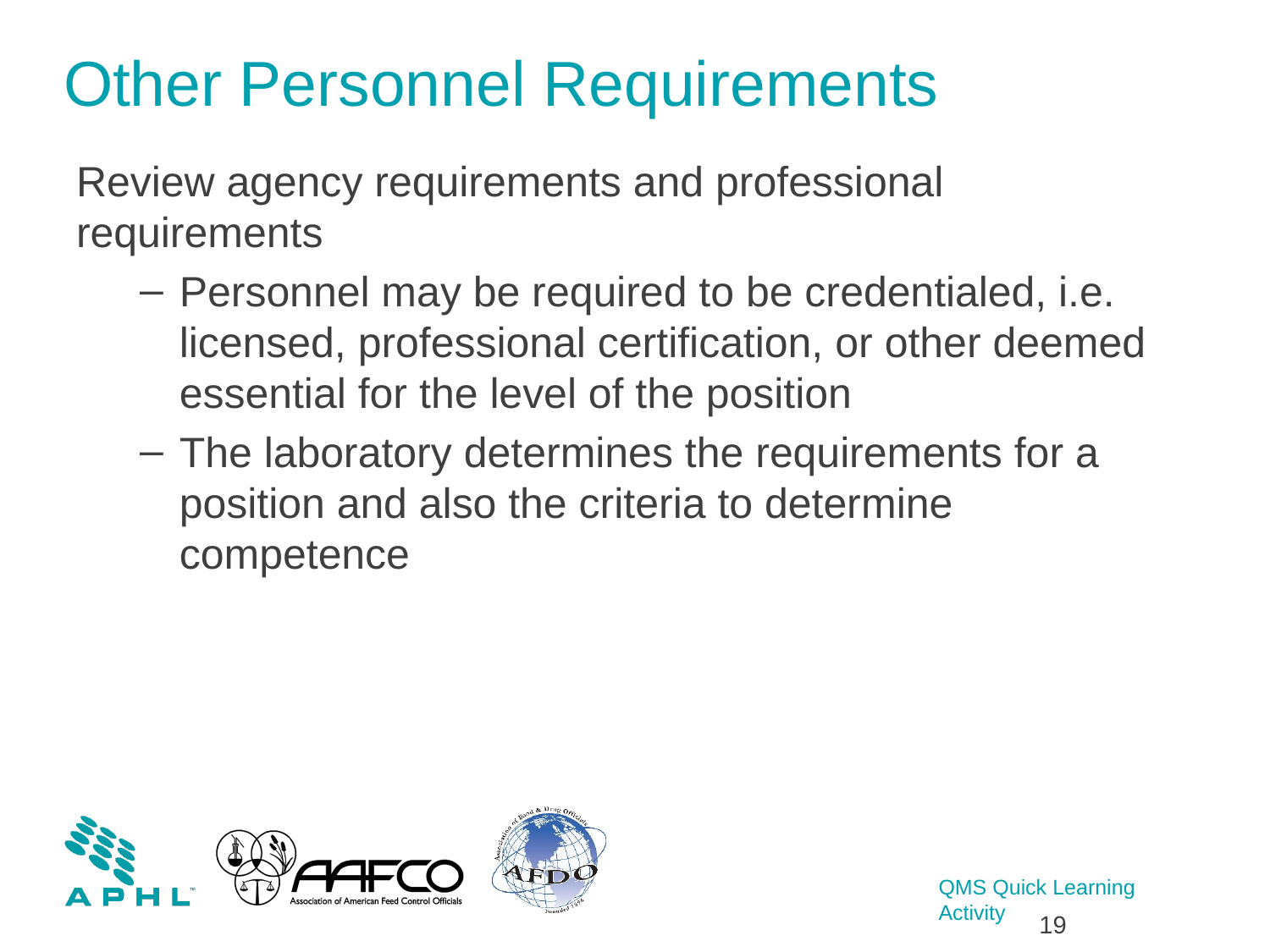

# Other Personnel Requirements
Review agency requirements and professional requirements
Personnel may be required to be credentialed, i.e. licensed, professional certification, or other deemed essential for the level of the position
The laboratory determines the requirements for a position and also the criteria to determine competence